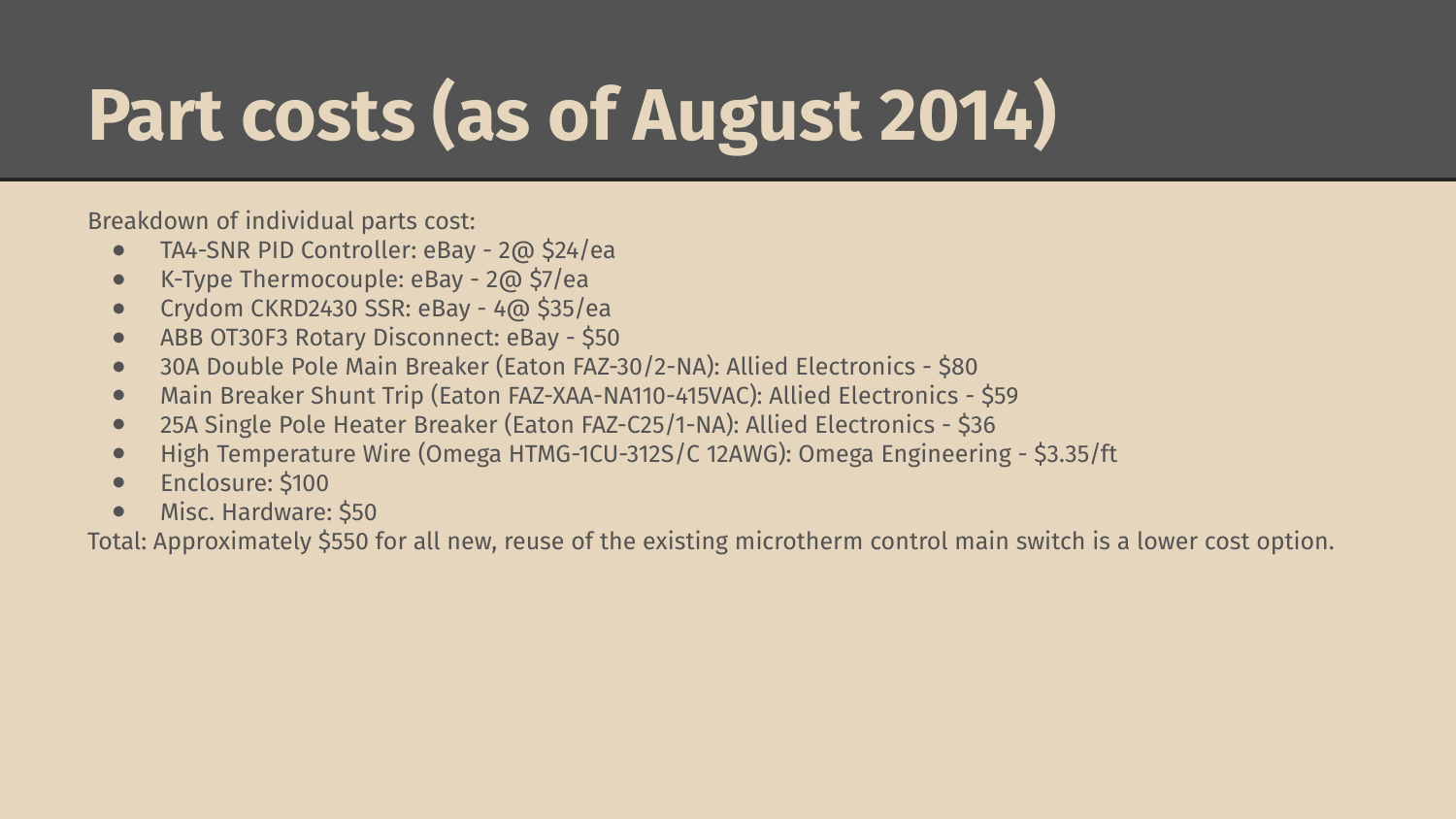

# Part costs (as of August 2014)
Breakdown of individual parts cost:
TA4-SNR PID Controller: eBay - 2@ $24/ea
K-Type Thermocouple: eBay - 2@ $7/ea
Crydom CKRD2430 SSR: eBay - 4@ $35/ea
ABB OT30F3 Rotary Disconnect: eBay - $50
30A Double Pole Main Breaker (Eaton FAZ-30/2-NA): Allied Electronics - $80
Main Breaker Shunt Trip (Eaton FAZ-XAA-NA110-415VAC): Allied Electronics - $59
25A Single Pole Heater Breaker (Eaton FAZ-C25/1-NA): Allied Electronics - $36
High Temperature Wire (Omega HTMG-1CU-312S/C 12AWG): Omega Engineering - $3.35/ft
Enclosure: $100
Misc. Hardware: $50
Total: Approximately $550 for all new, reuse of the existing microtherm control main switch is a lower cost option.